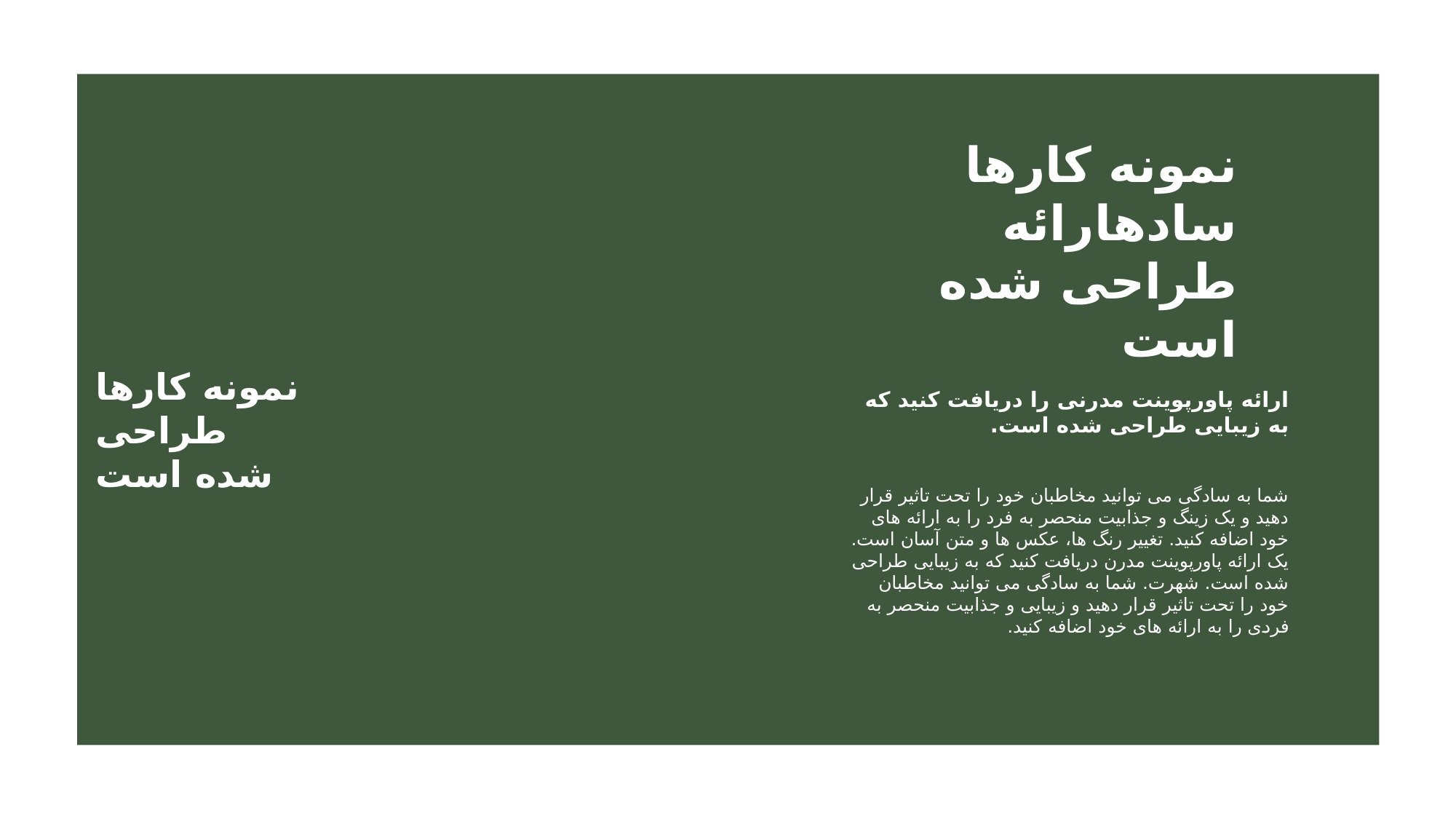

نمونه کارها سادهارائه طراحی شده است
نمونه کارها طراحی شده است
ارائه پاورپوینت مدرنی را دریافت کنید که به زیبایی طراحی شده است.
شما به سادگی می توانید مخاطبان خود را تحت تاثیر قرار دهید و یک زینگ و جذابیت منحصر به فرد را به ارائه های خود اضافه کنید. تغییر رنگ ها، عکس ها و متن آسان است. یک ارائه پاورپوینت مدرن دریافت کنید که به زیبایی طراحی شده است. شهرت. شما به سادگی می توانید مخاطبان خود را تحت تاثیر قرار دهید و زیبایی و جذابیت منحصر به فردی را به ارائه های خود اضافه کنید.